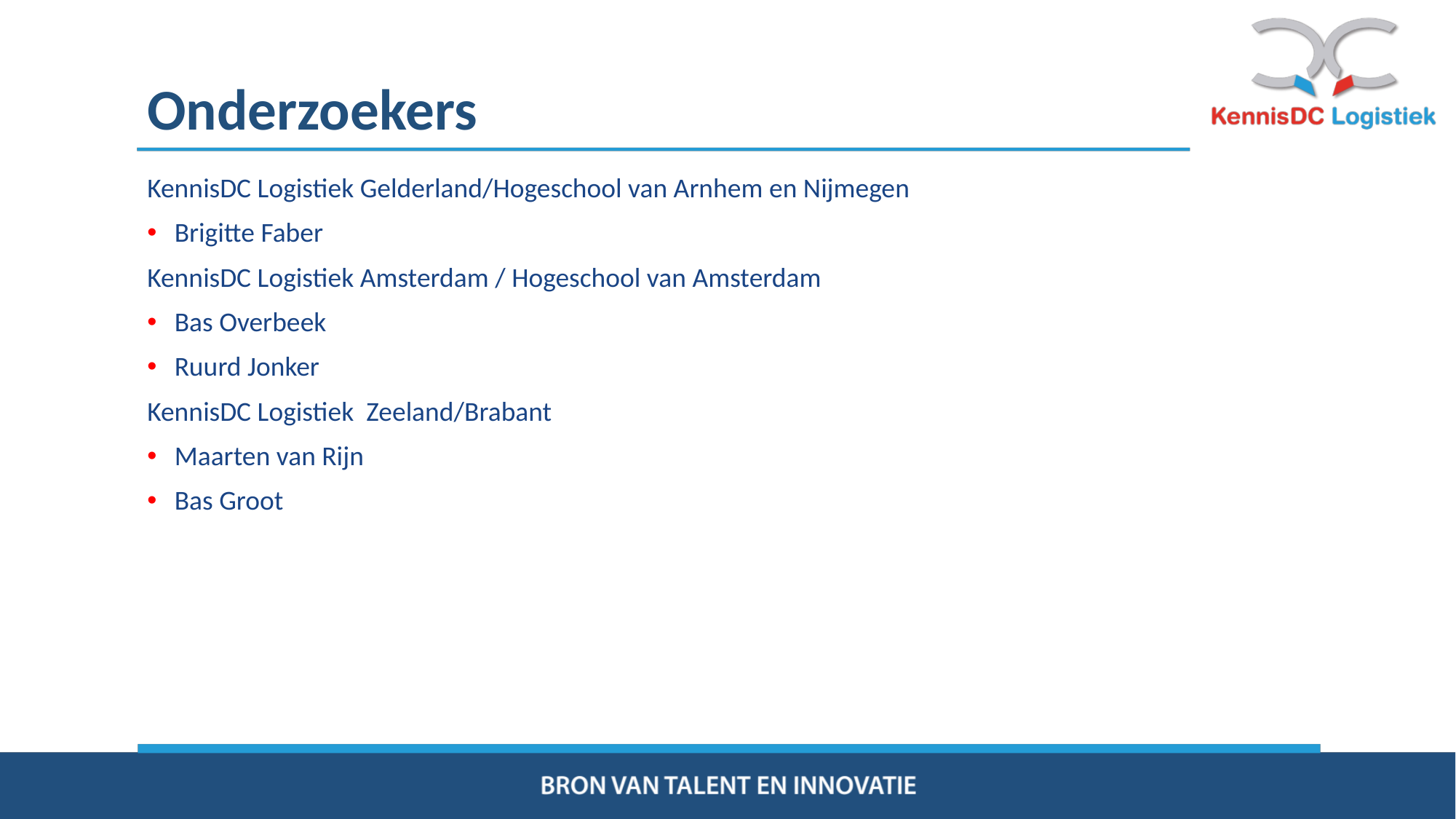

Onderzoekers
KennisDC Logistiek Gelderland/Hogeschool van Arnhem en Nijmegen
Brigitte Faber
KennisDC Logistiek Amsterdam / Hogeschool van Amsterdam
Bas Overbeek
Ruurd Jonker
KennisDC Logistiek  Zeeland/Brabant
Maarten van Rijn
Bas Groot